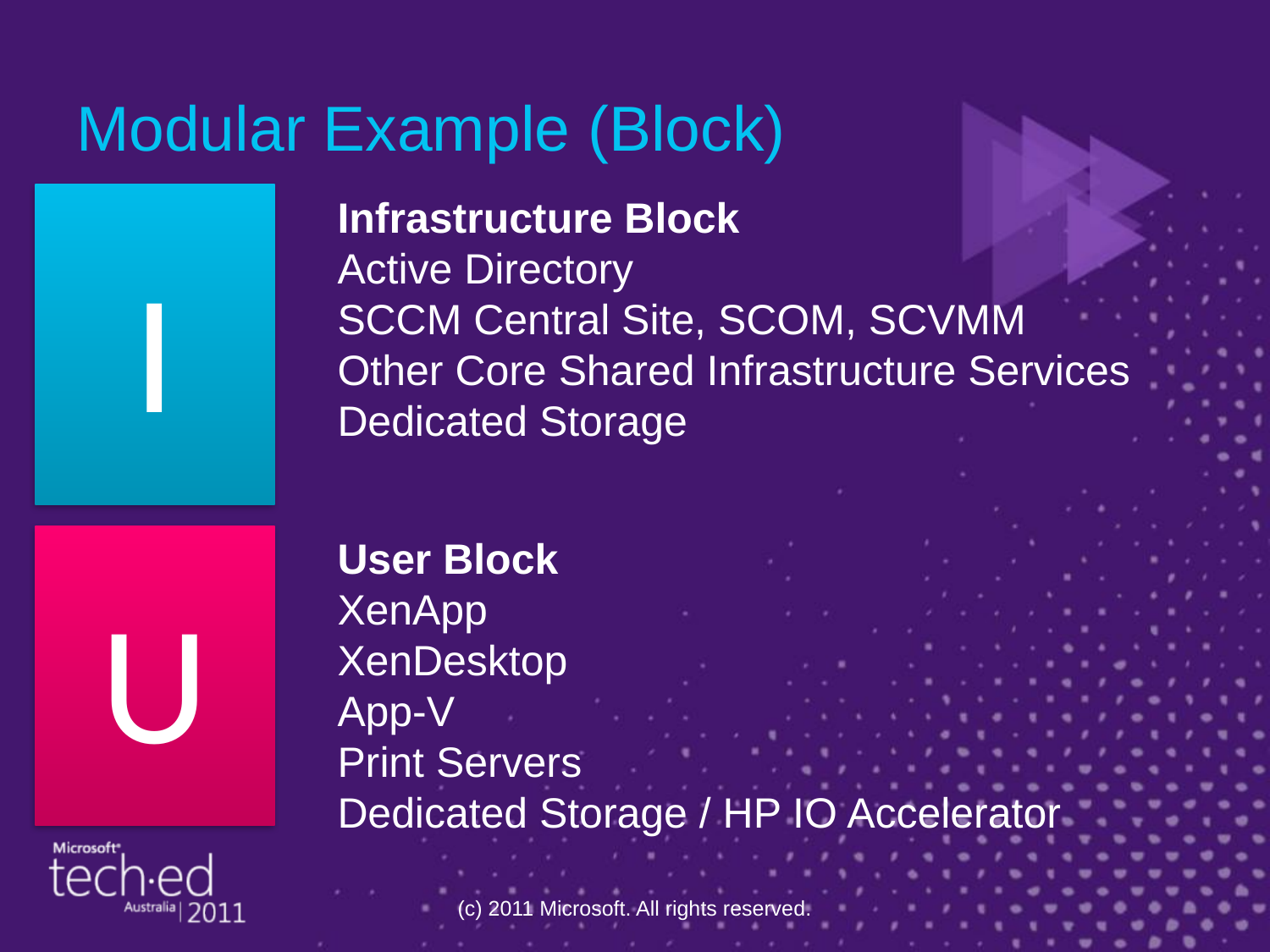

# Modular Example (Block)
I
Infrastructure Block
Active Directory
SCCM Central Site, SCOM, SCVMM
Other Core Shared Infrastructure Services
Dedicated Storage
U
User Block
XenApp
XenDesktop
App-V
Print Servers
Dedicated Storage / HP IO Accelerator
(c) 2011 Microsoft. All rights reserved.